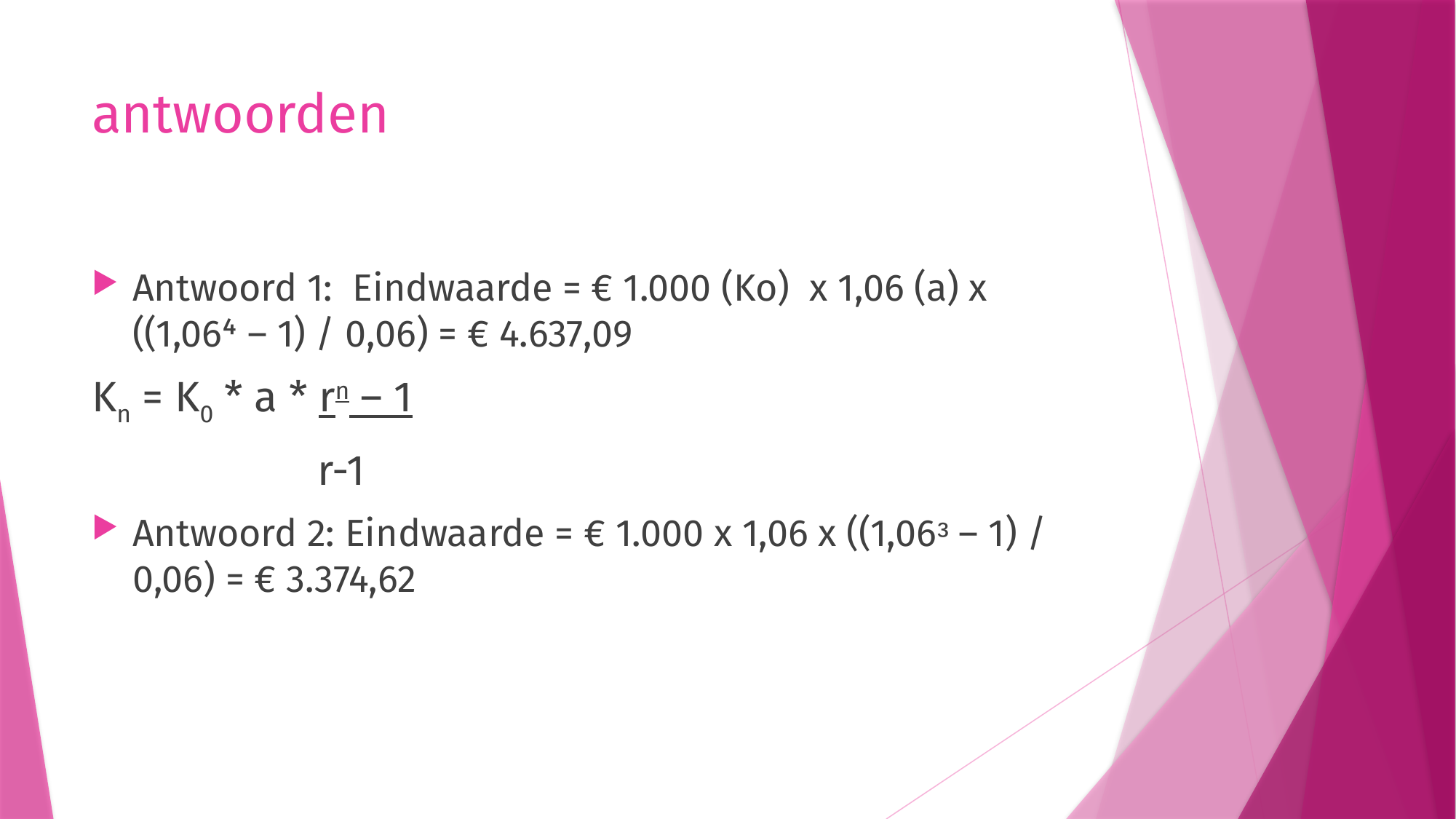

# antwoorden
Antwoord 1:  Eindwaarde = € 1.000 (Ko)  x 1,06 (a) x ((1,06⁴ – 1) / 0,06) = € 4.637,09
Kn = K0 * a * rn – 1
                    r-1
Antwoord 2: Eindwaarde = € 1.000 x 1,06 x ((1,06ᵌ – 1) / 0,06) = € 3.374,62